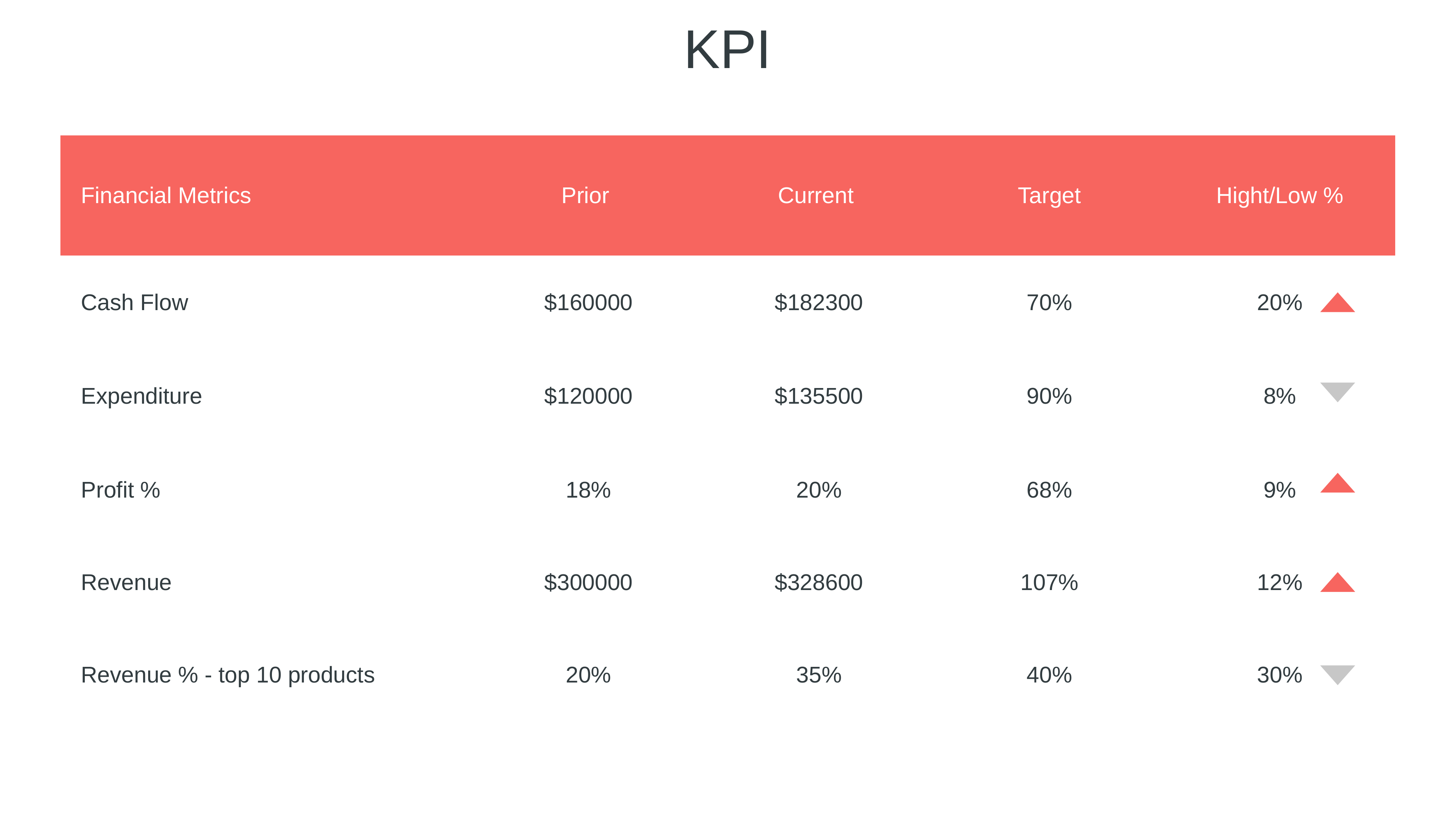

Kpi
| Financial Metrics | Prior | Current | Target | Hight/Low % |
| --- | --- | --- | --- | --- |
| Cash Flow | $160000 | $182300 | 70% | 20% |
| Expenditure | $120000 | $135500 | 90% | 8% |
| Profit % | 18% | 20% | 68% | 9% |
| Revenue | $300000 | $328600 | 107% | 12% |
| Revenue % - top 10 products | 20% | 35% | 40% | 30% |